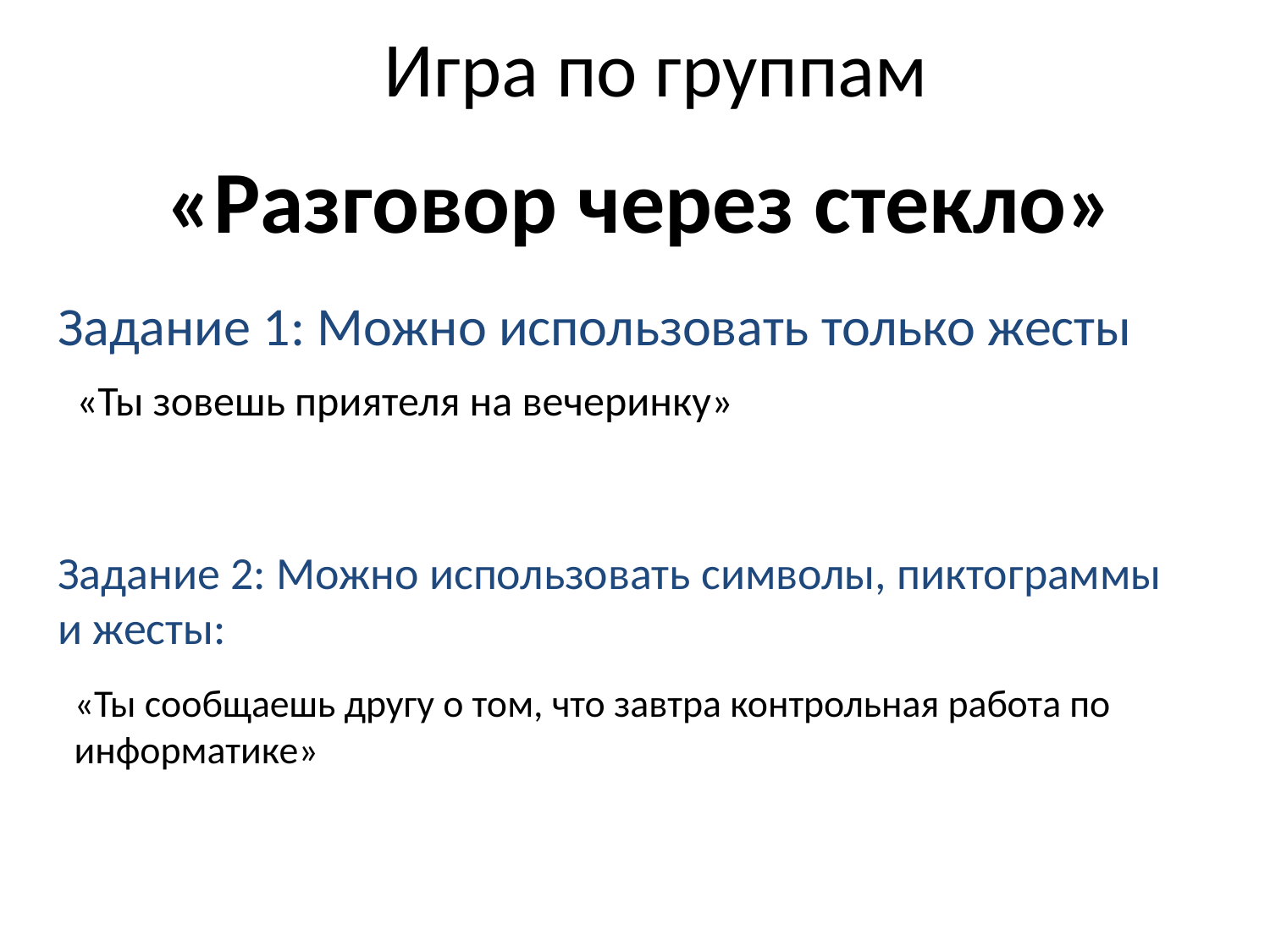

# Игра по группам

«Разговор через стекло»

Задание 1: Можно использовать только жесты
«Ты зовешь приятеля на вечеринку»

Задание 2: Можно использовать символы, пиктограммы и жесты:
«Ты сообщаешь другу о том, что завтра контрольная работа по информатике»